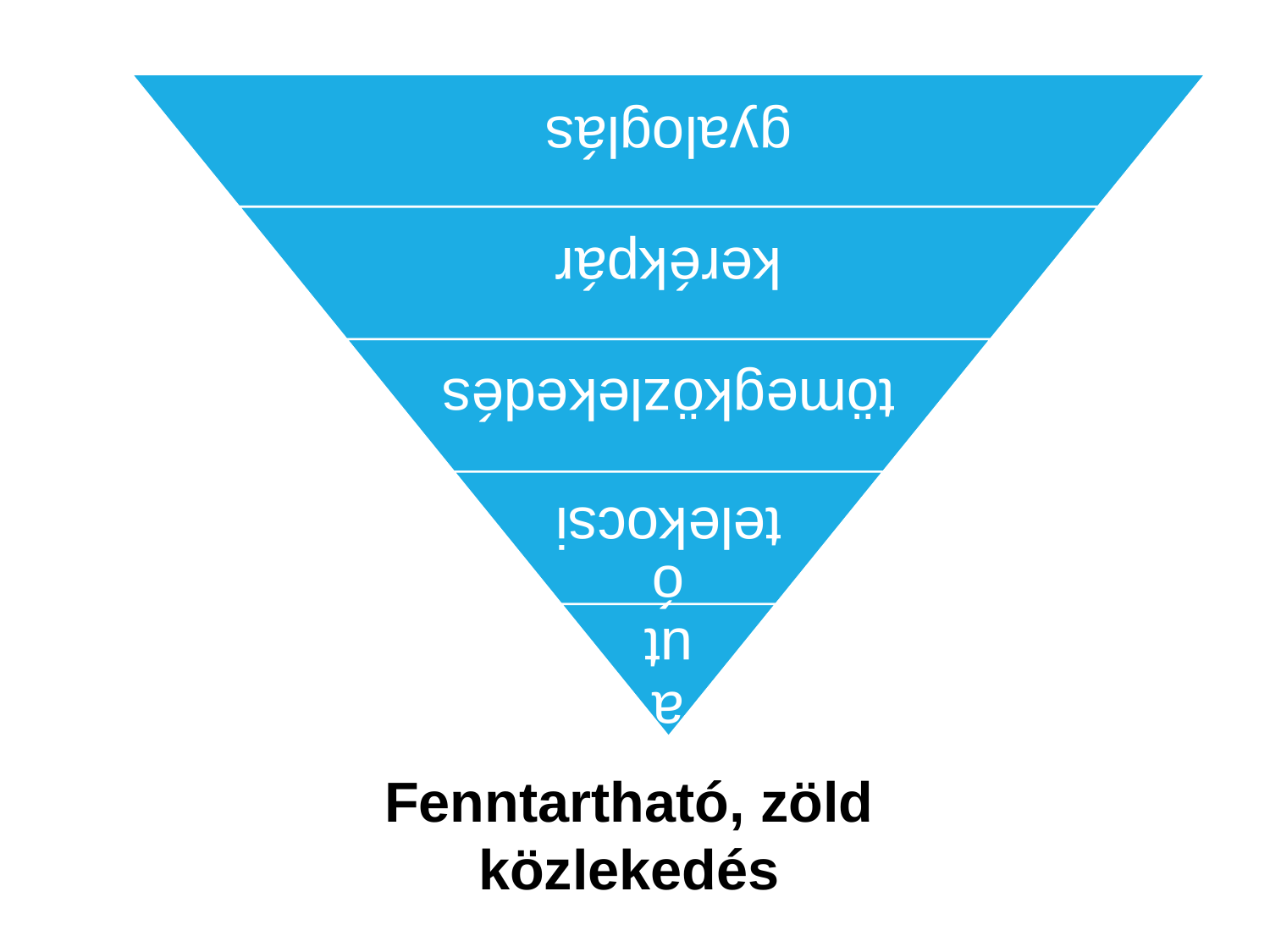

gyaloglás
kerékpár
tömegközlekedés
telekocsi
autó
Fenntartható, zöld közlekedés